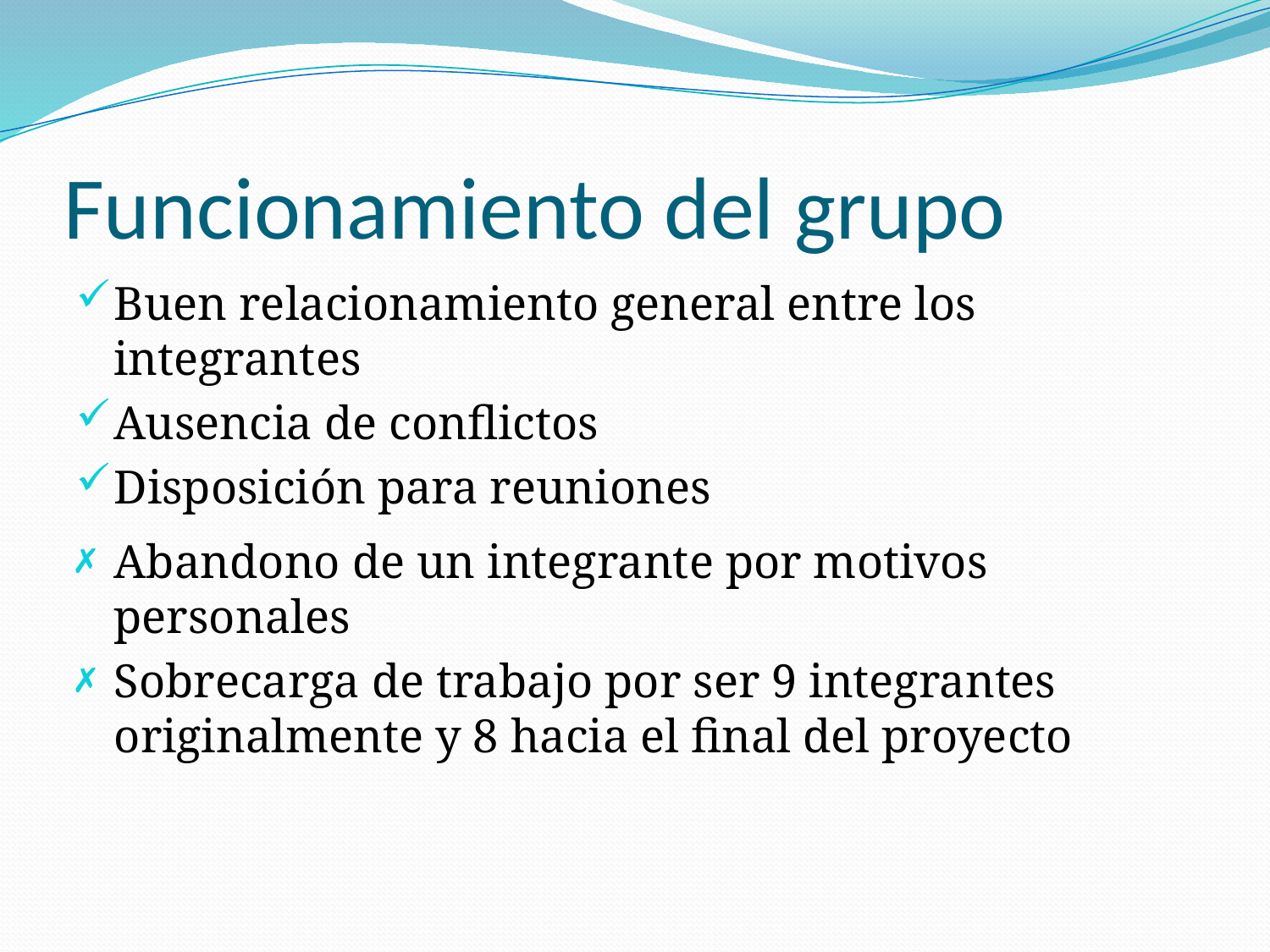

# Funcionamiento del grupo
Buen relacionamiento general entre los integrantes
Ausencia de conflictos
Disposición para reuniones
Abandono de un integrante por motivos personales
Sobrecarga de trabajo por ser 9 integrantes originalmente y 8 hacia el final del proyecto